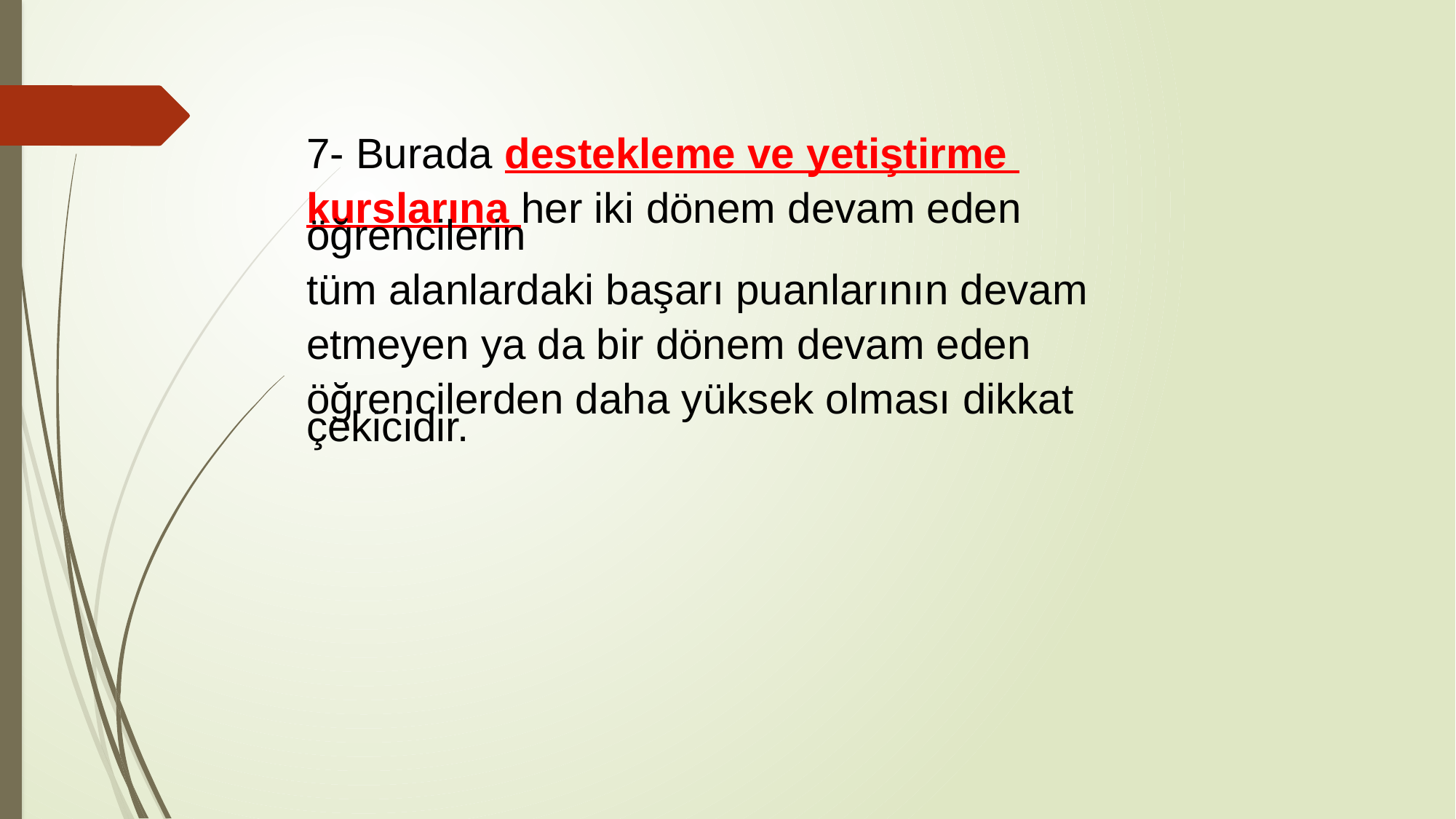

7- Burada destekleme ve yetiştirme

kurslarına her iki dönem devam eden öğrencilerin

tüm alanlardaki başarı puanlarının devam

etmeyen ya da bir dönem devam eden

öğrencilerden daha yüksek olması dikkat çekicidir.